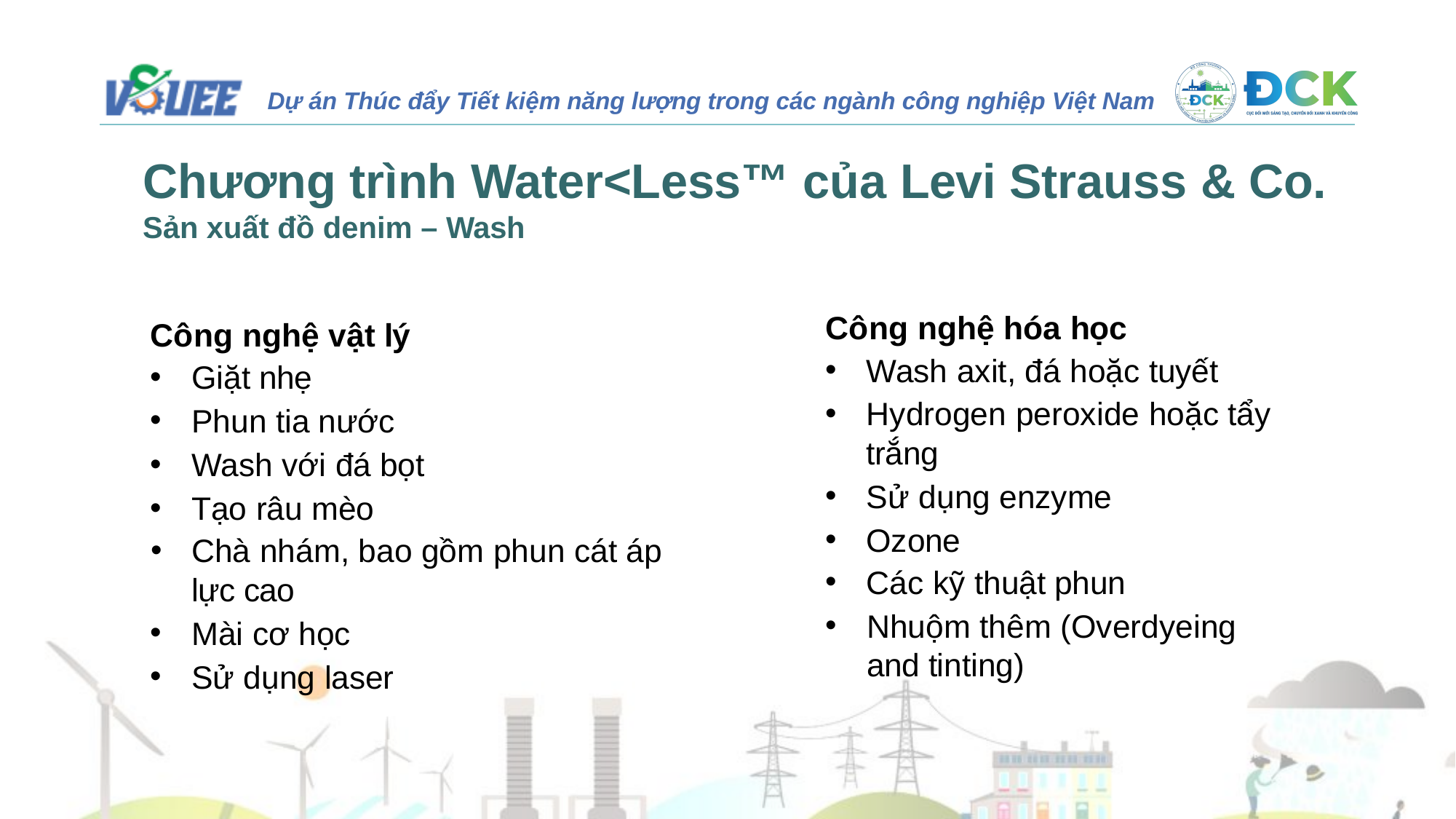

# Chương trình Water<Less™ của Levi Strauss & Co. Sản xuất đồ denim – Wash
Công nghệ hóa học
Wash axit, đá hoặc tuyết
Hydrogen peroxide hoặc tẩy trắng
Sử dụng enzyme
Ozone
Các kỹ thuật phun
Nhuộm thêm (Overdyeing and tinting)
Công nghệ vật lý
Giặt nhẹ
Phun tia nước
Wash với đá bọt
Tạo râu mèo
Chà nhám, bao gồm phun cát áp lực cao
Mài cơ học
Sử dụng laser